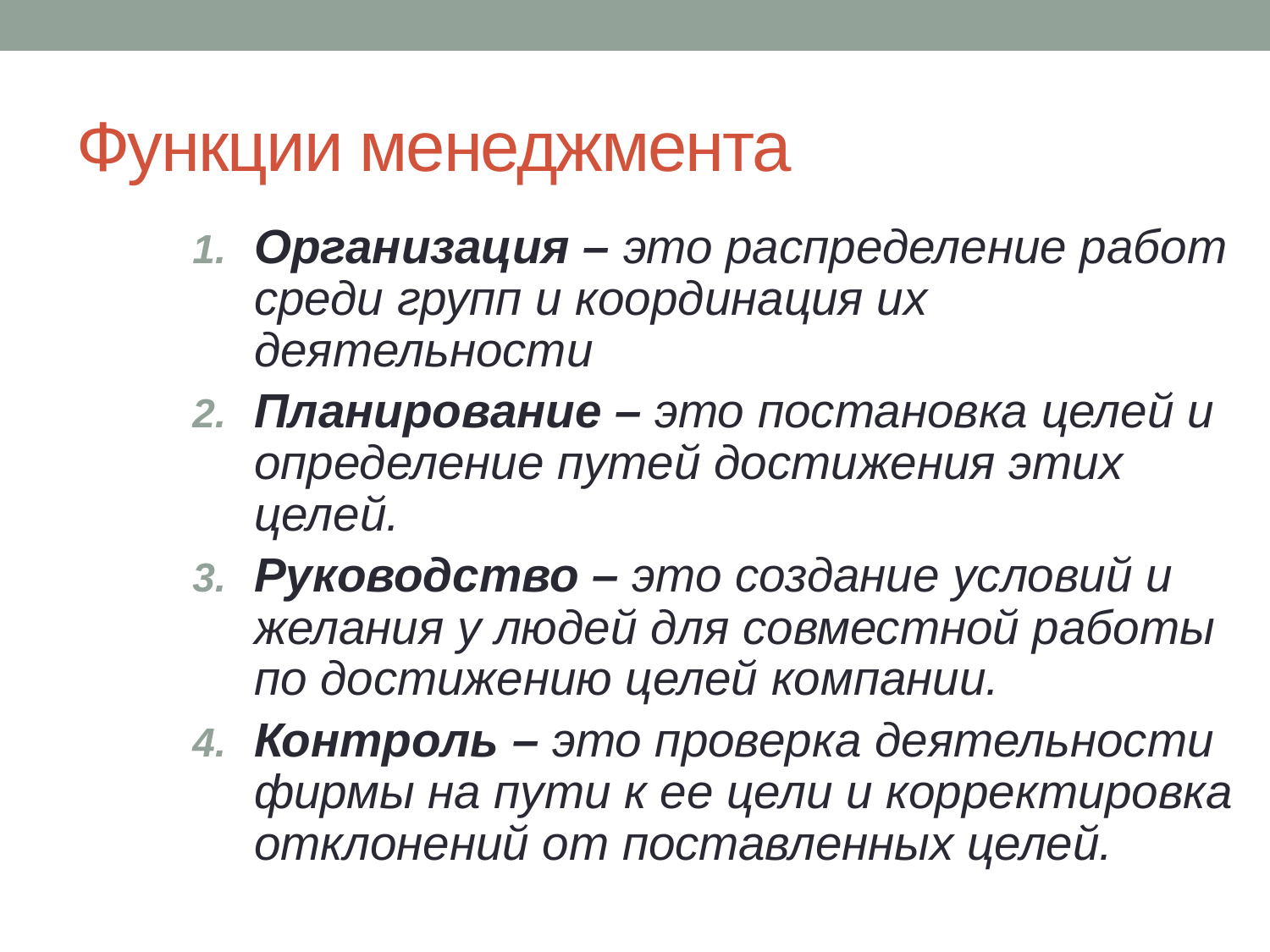

# Функции менеджмента
Организация – это распределение работ среди групп и координация их деятельности
Планирование – это постановка целей и определение путей достижения этих целей.
Руководство – это создание условий и желания у людей для совместной работы по достижению целей компании.
Контроль – это проверка деятельности фирмы на пути к ее цели и корректировка отклонений от поставленных целей.